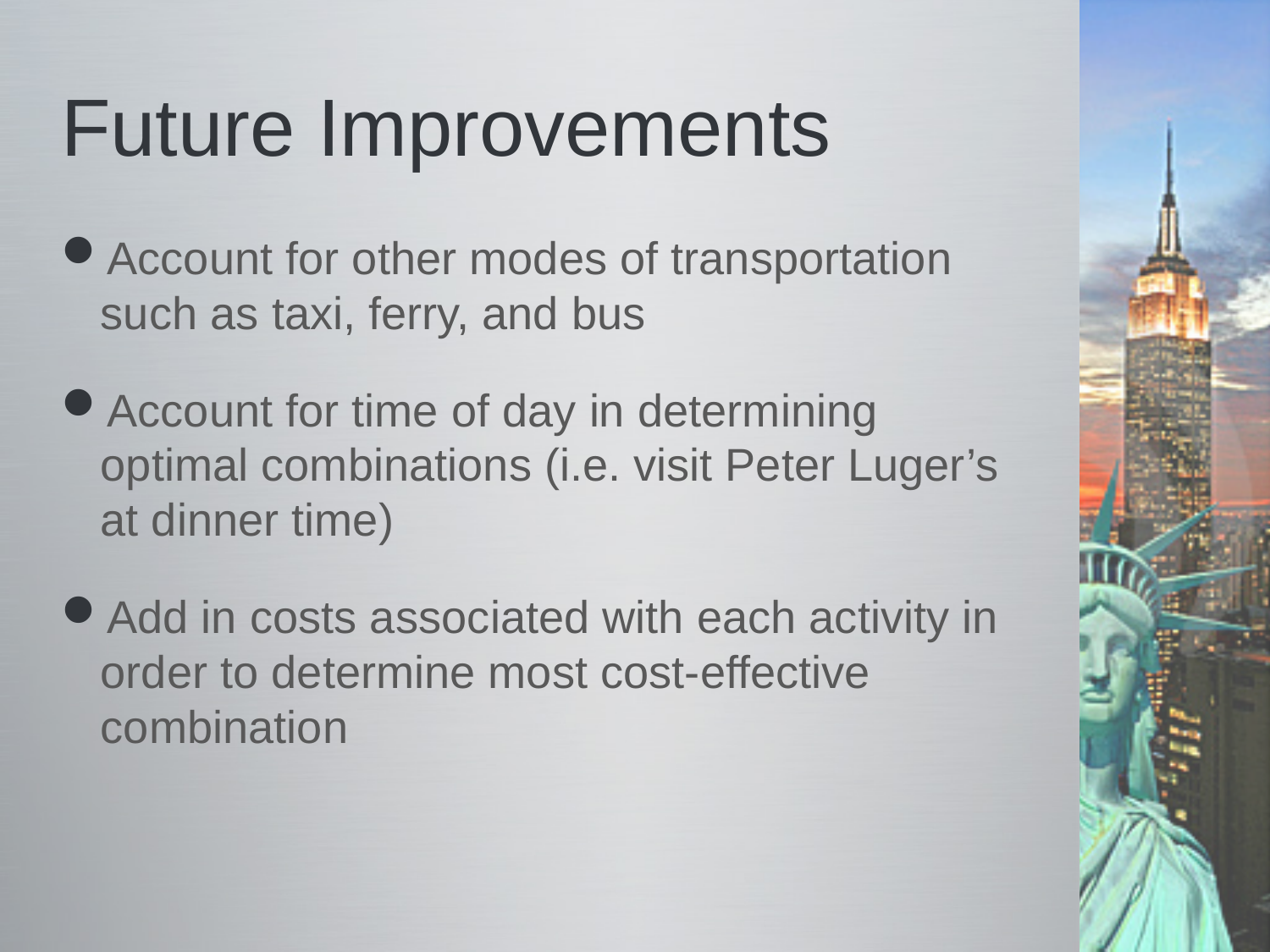

# Future Improvements
Account for other modes of transportation such as taxi, ferry, and bus
Account for time of day in determining optimal combinations (i.e. visit Peter Luger’s at dinner time)
Add in costs associated with each activity in order to determine most cost-effective combination